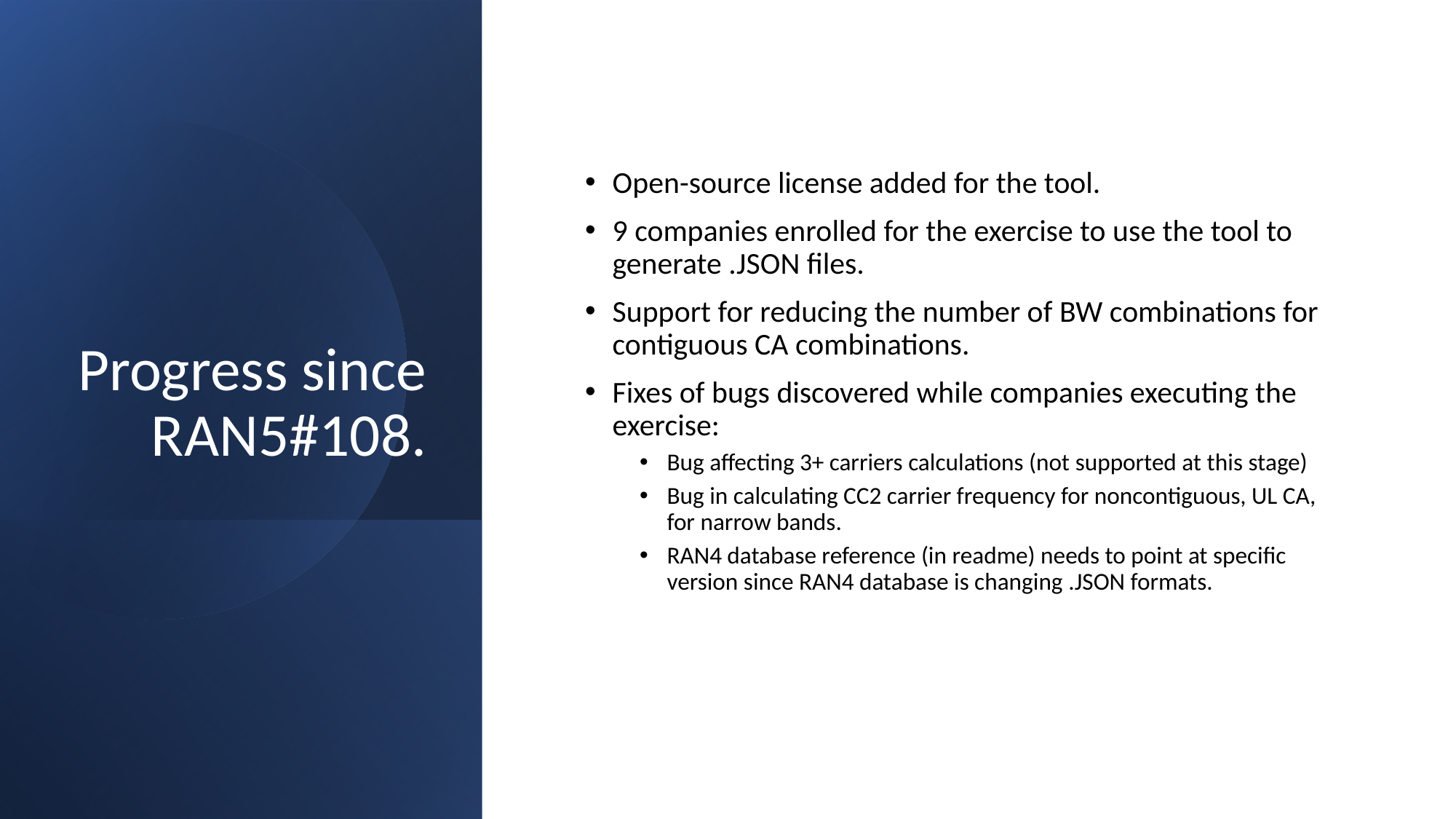

# Progress since RAN5#108.
Open-source license added for the tool.
9 companies enrolled for the exercise to use the tool to generate .JSON files.
Support for reducing the number of BW combinations for contiguous CA combinations.
Fixes of bugs discovered while companies executing the exercise:
Bug affecting 3+ carriers calculations (not supported at this stage)
Bug in calculating CC2 carrier frequency for noncontiguous, UL CA, for narrow bands.
RAN4 database reference (in readme) needs to point at specific version since RAN4 database is changing .JSON formats.